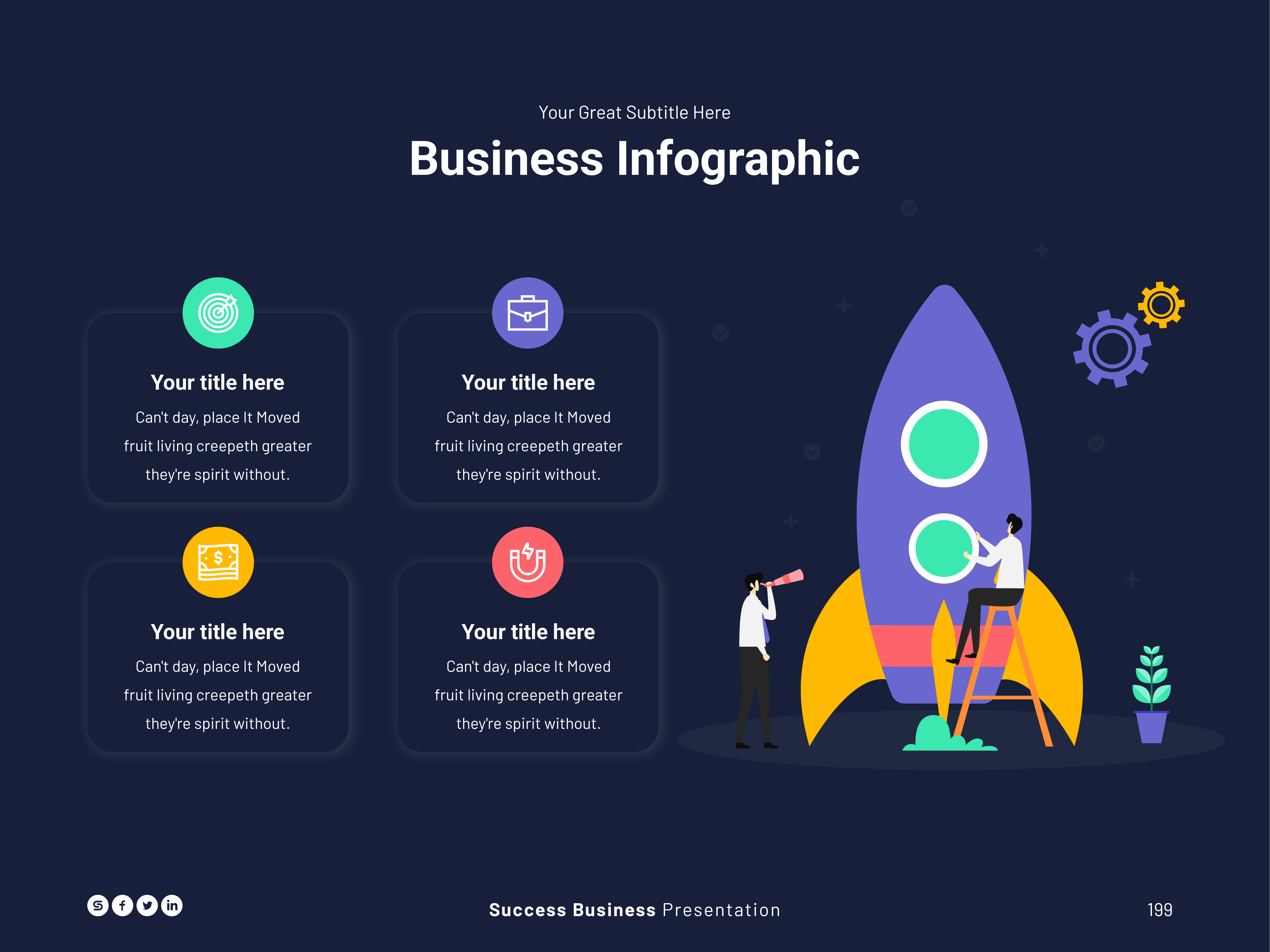

Your Great Subtitle Here
Business Infographic

Your title here
Can't day, place It Moved fruit living creepeth greater they're spirit without.
Your title here
Can't day, place It Moved fruit living creepeth greater they're spirit without.

Your title here
Can't day, place It Moved fruit living creepeth greater they're spirit without.
Your title here
Can't day, place It Moved fruit living creepeth greater they're spirit without.